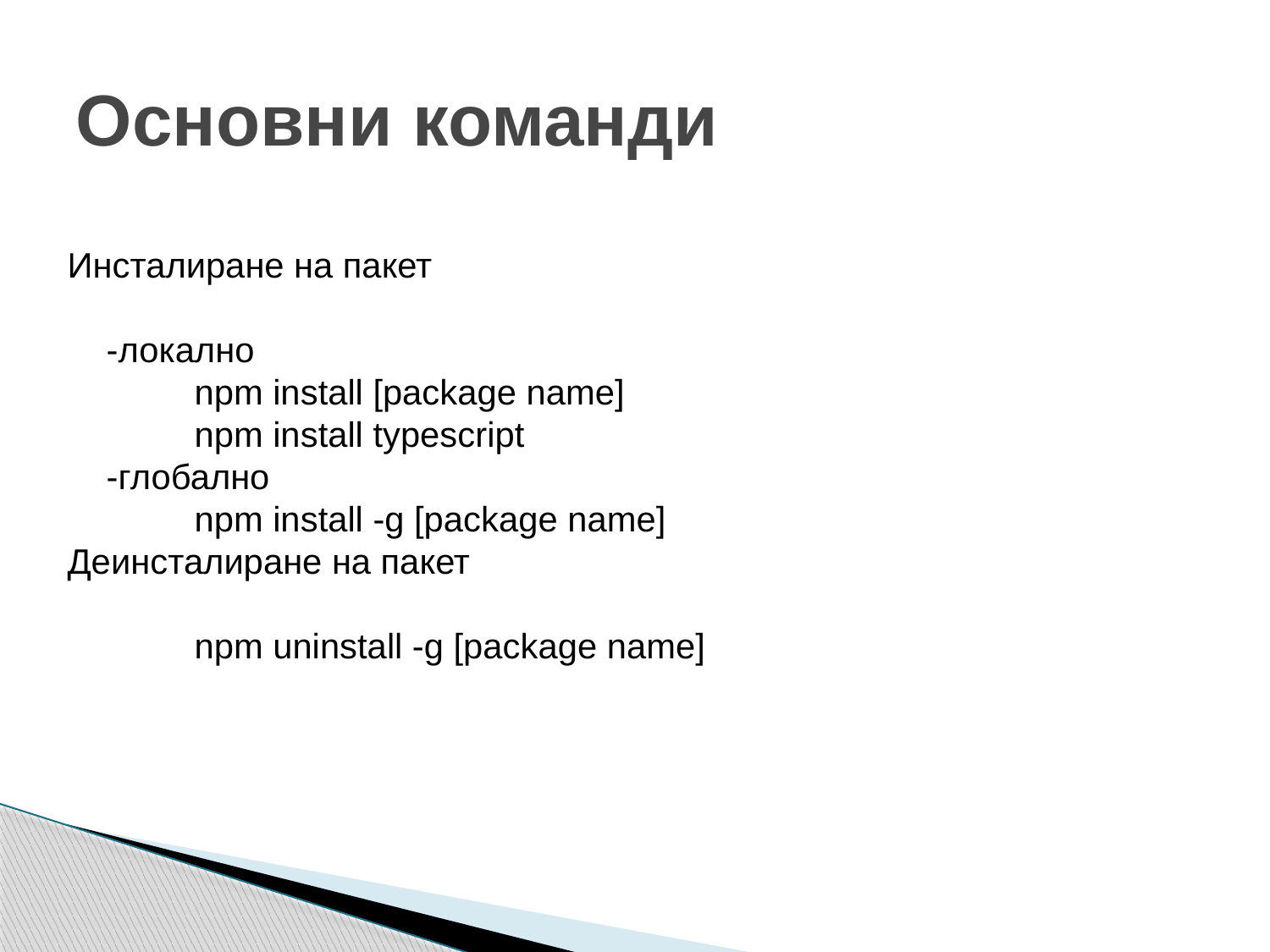

# Основни команди
Инсталиране на пакет

    -локално
	npm install [package name]
	npm install typescript
    -глобално
	npm install -g [package name]
Деинсталиране на пакет

	npm uninstall -g [package name]